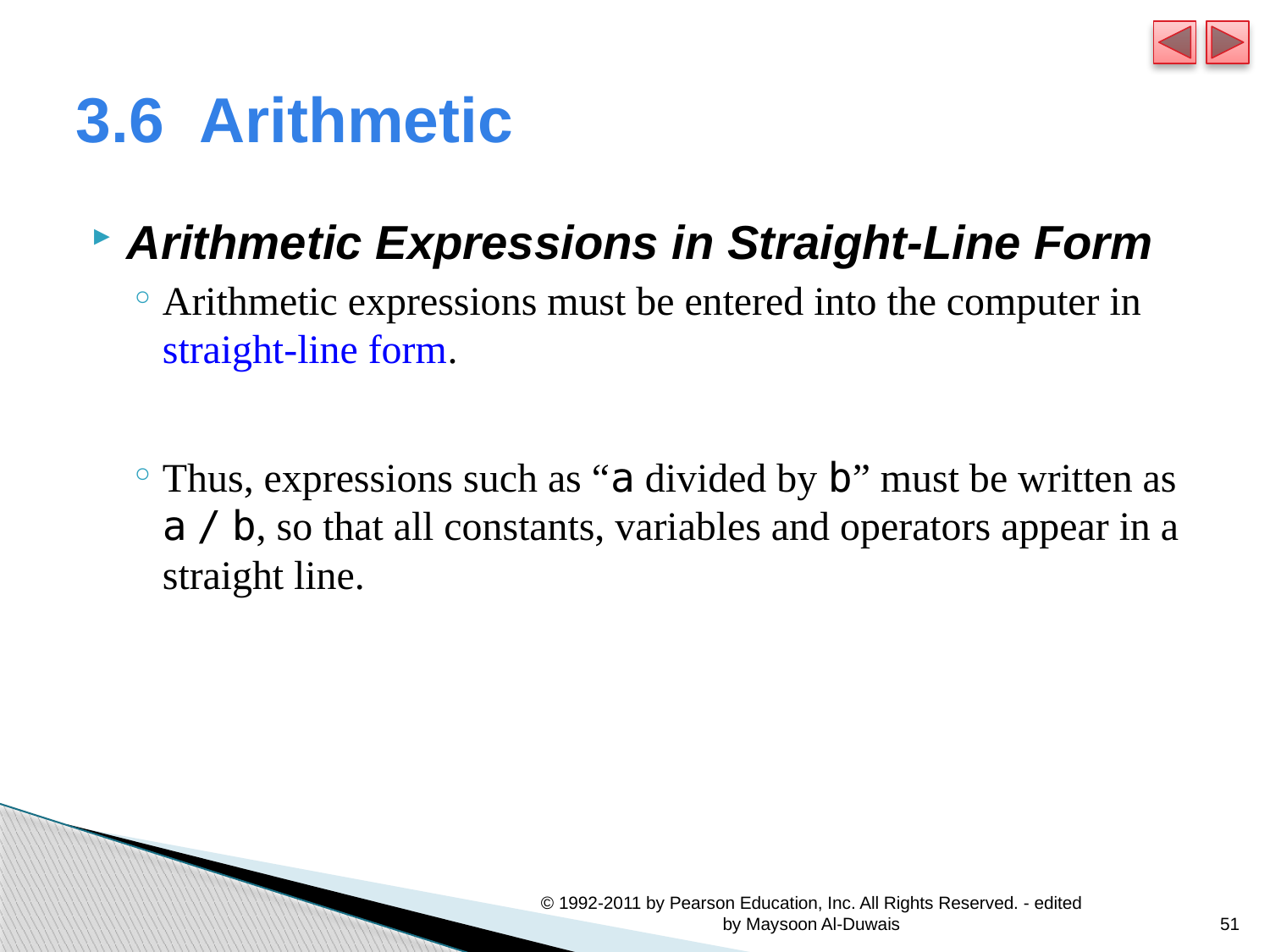

# 3.6  Arithmetic
Arithmetic Expressions in Straight-Line Form
Arithmetic expressions must be entered into the computer in straight-line form.

Thus, expressions such as “a divided by b” must be written as a / b, so that all constants, variables and operators appear in a straight line.
© 1992-2011 by Pearson Education, Inc. All Rights Reserved. - edited by Maysoon Al-Duwais
51